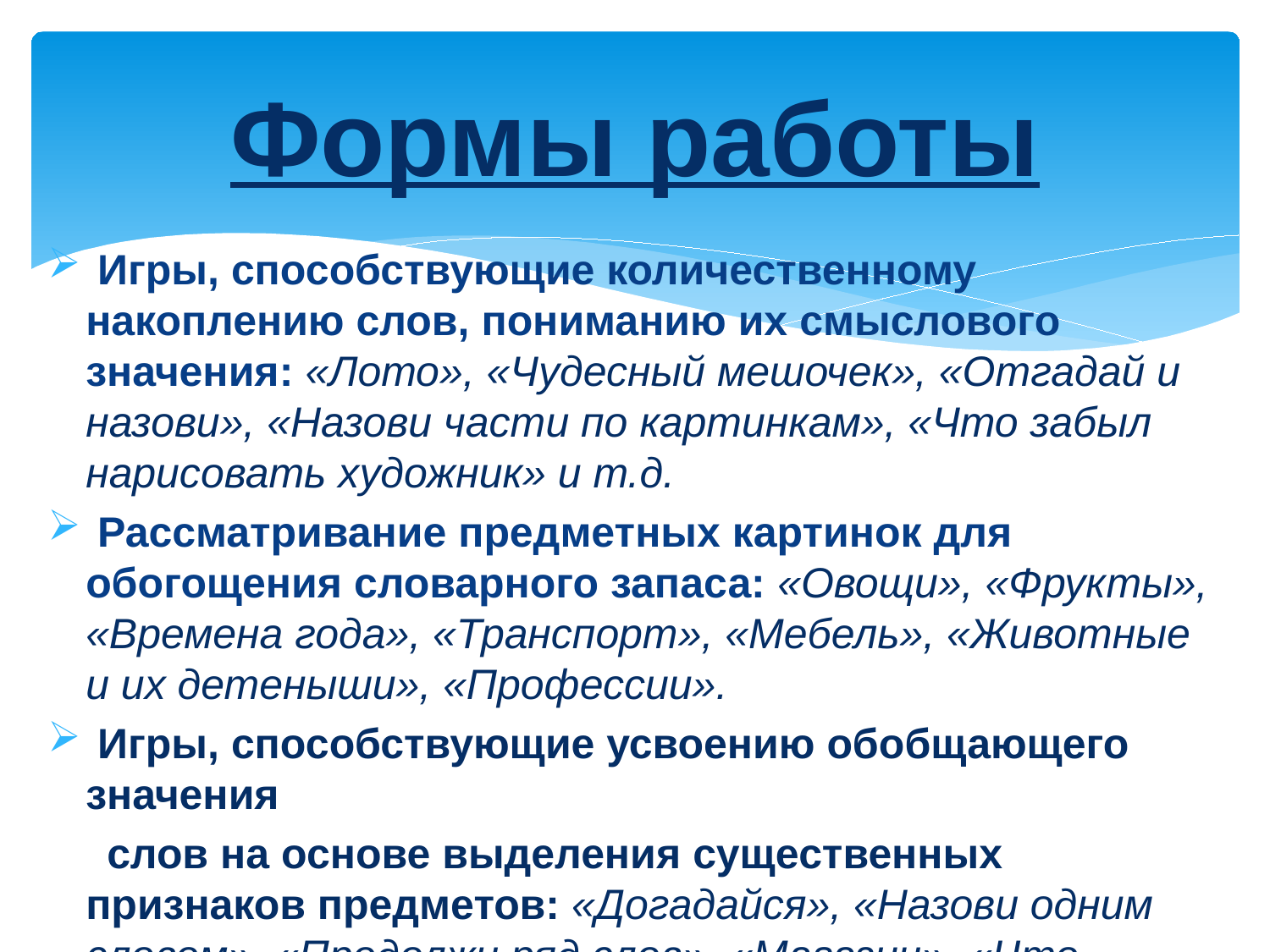

# Формы работы
 Игры, способствующие количественному накоплению слов, пониманию их смыслового значения: «Лото», «Чудесный мешочек», «Отгадай и назови», «Назови части по картинкам», «Что забыл нарисовать художник» и т.д.
 Рассматривание предметных картинок для обогощения словарного запаса: «Овощи», «Фрукты», «Времена года», «Транспорт», «Мебель», «Животные и их детеныши», «Профессии».
 Игры, способствующие усвоению обобщающего значения
     слов на основе выделения существенных признаков предметов: «Догадайся», «Назови одним словом», «Продолжи ряд слов», «Магазин», «Что лишнее» и т.д.